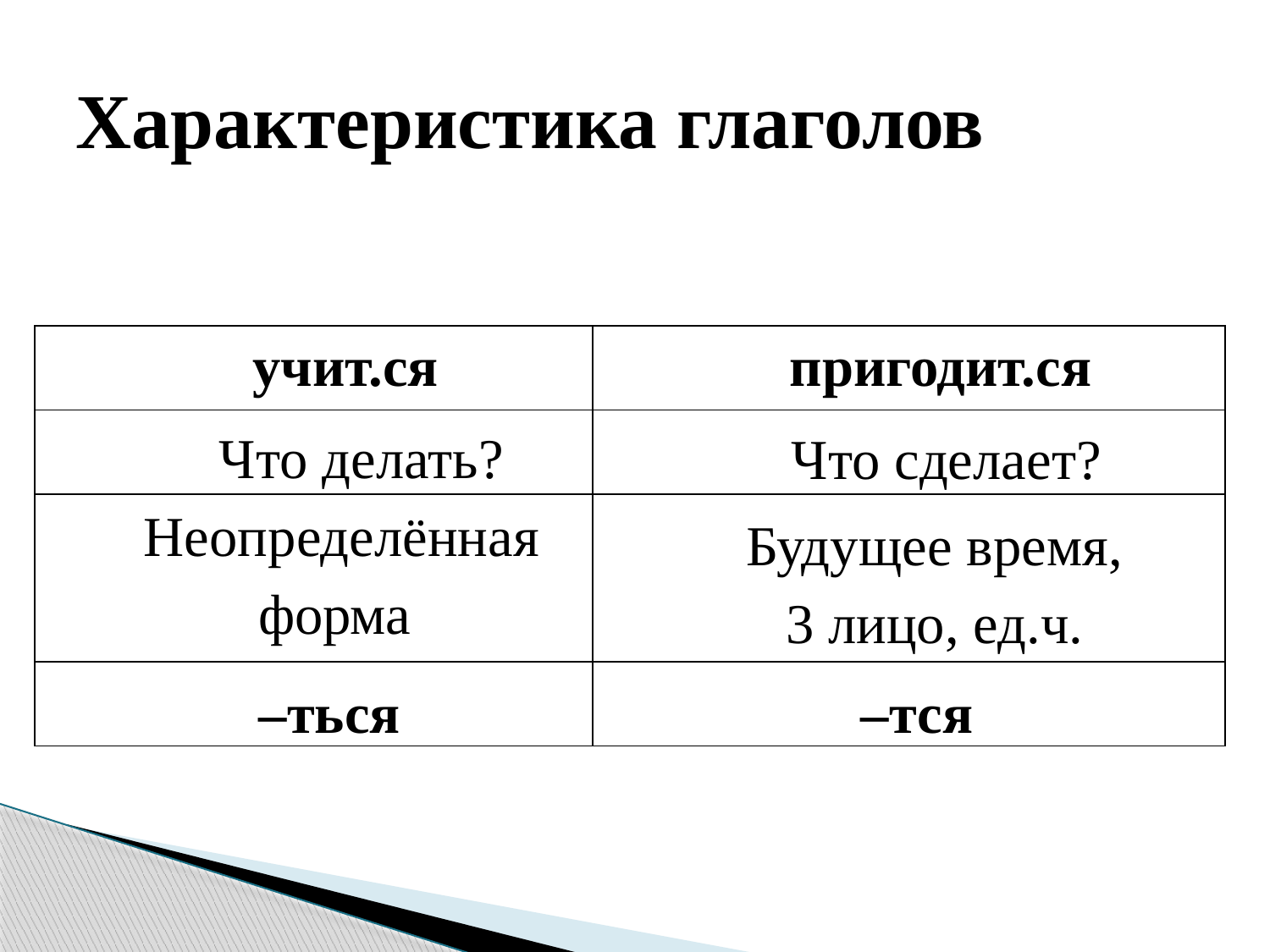

# Характеристика глаголов
| учит.ся | пригодит.ся |
| --- | --- |
|  |  |
|  |  |
|  |  |
Что делать?
Что сделает?
Неопределённая форма
Будущее время,
3 лицо, ед.ч.
–ться
–тся